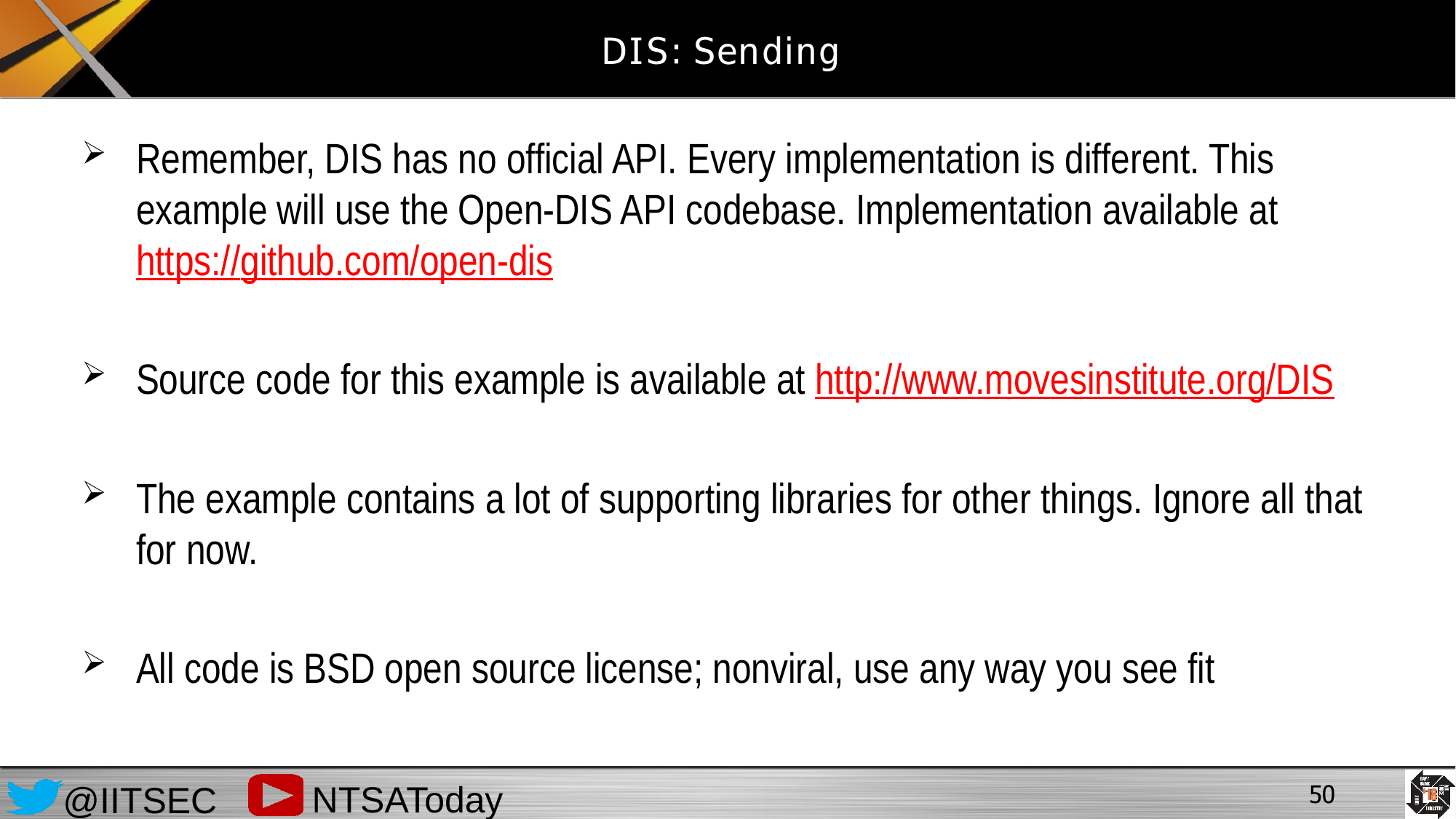

# DIS: Sending
Remember, DIS has no official API. Every implementation is different. This example will use the Open-DIS API codebase. Implementation available at https://github.com/open-dis

Source code for this example is available at http://www.movesinstitute.org/DIS

The example contains a lot of supporting libraries for other things. Ignore all that for now.

All code is BSD open source license; nonviral, use any way you see fit
50